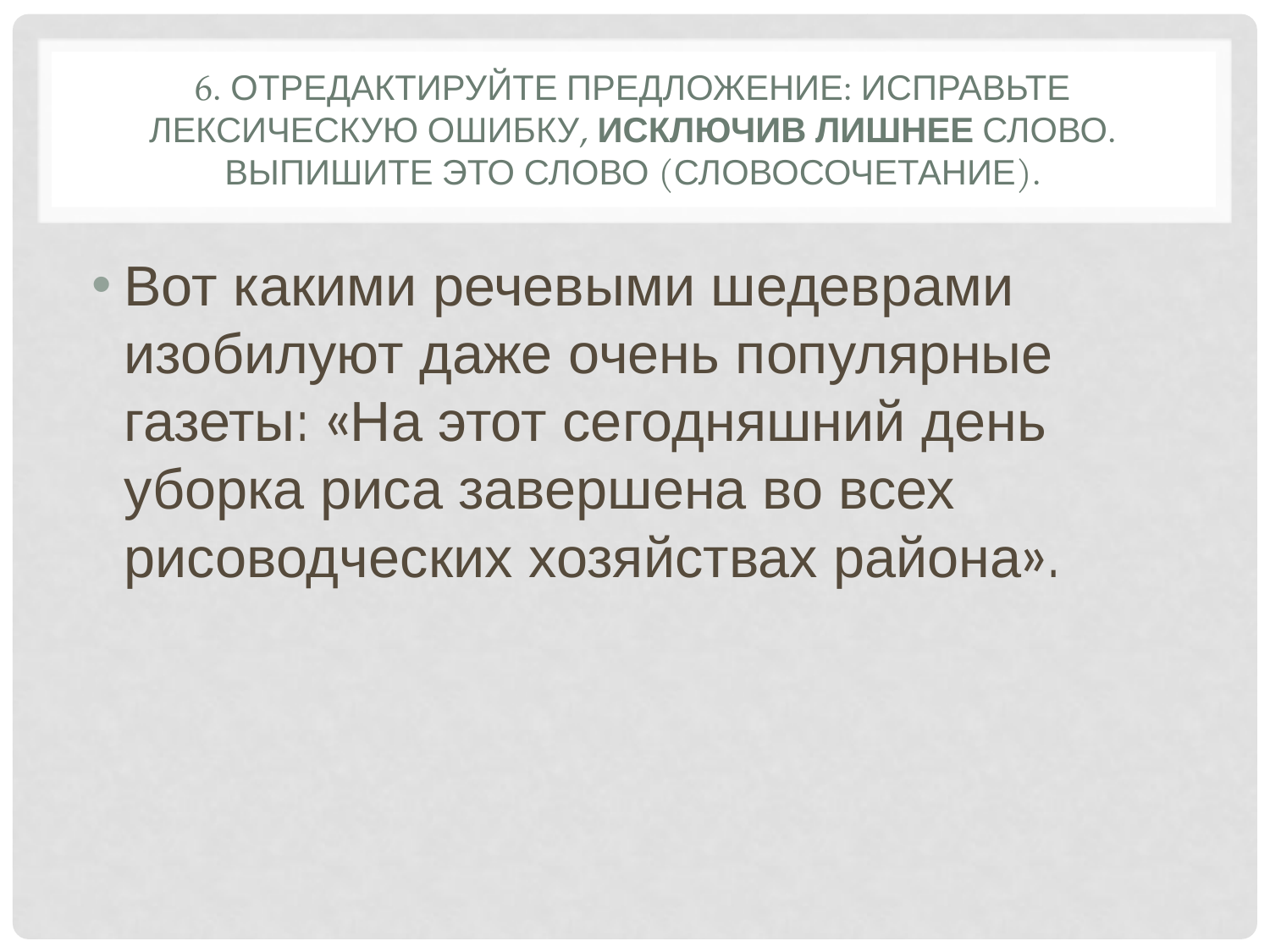

# 6. Отредактируйте предложение: исправьте лексическую ошибку, исключив лишнее слово. Выпишите это слово (словосочетание).
Вот какими речевыми шедеврами изобилуют даже очень популярные газеты: «На этот сегодняшний день уборка риса завершена во всех рисоводческих хозяйствах района».